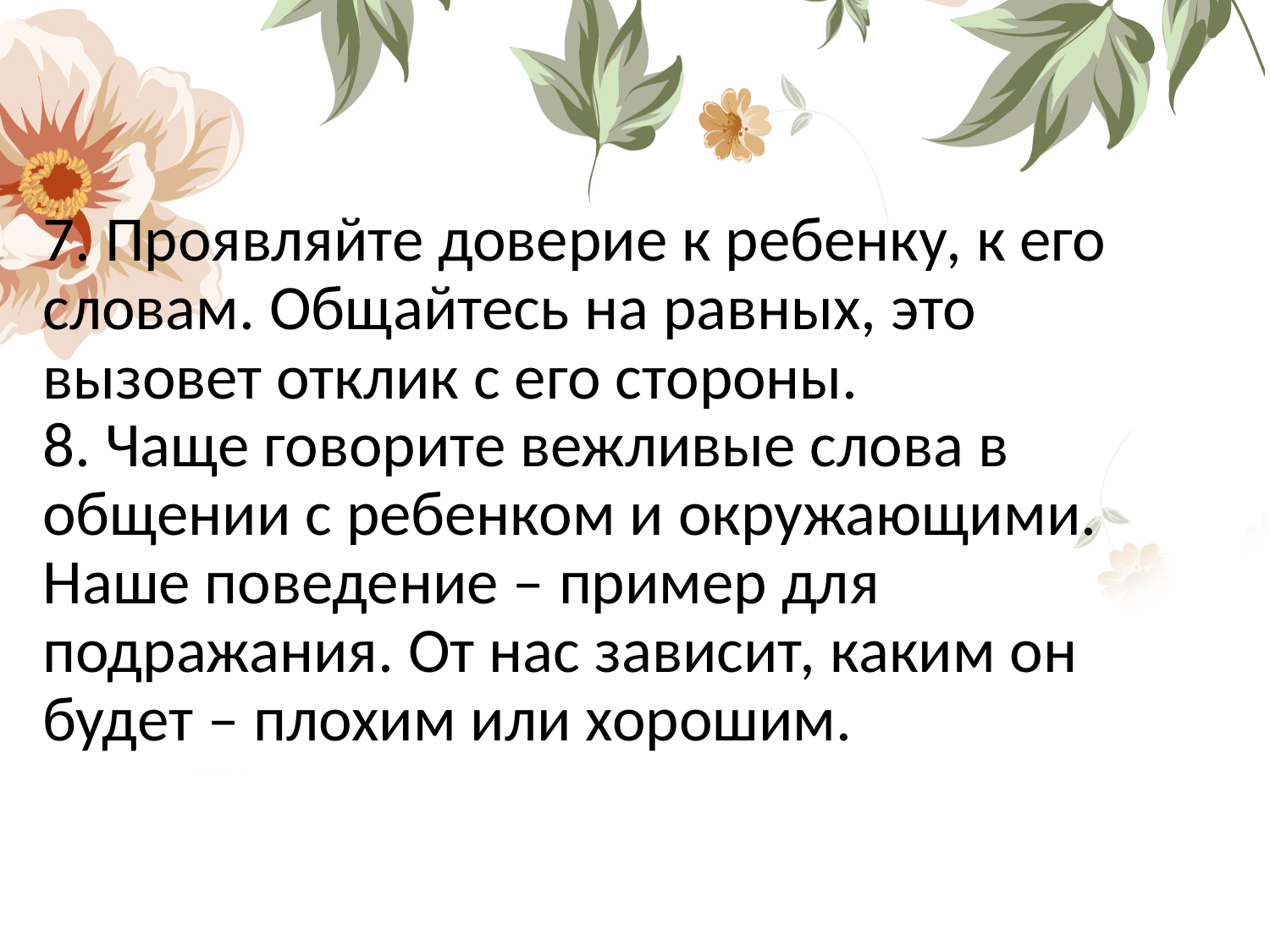

# 7. Проявляйте доверие к ребенку, к его словам. Общайтесь на равных, это вызовет отклик с его стороны. 8. Чаще говорите вежливые слова в общении с ребенком и окружающими. Наше поведение – пример для подражания. От нас зависит, каким он будет – плохим или хорошим.